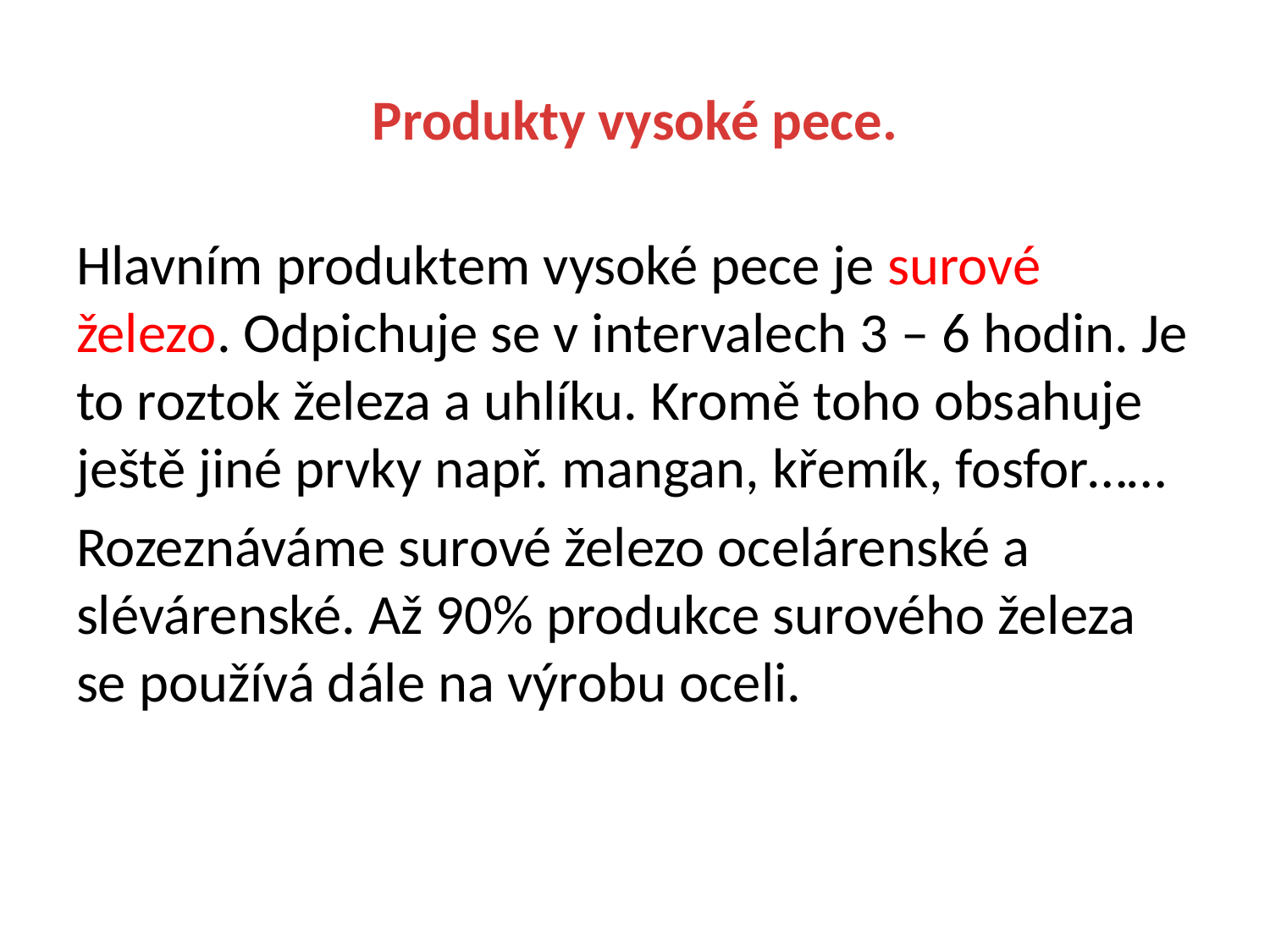

# Produkty vysoké pece.
Hlavním produktem vysoké pece je surové železo. Odpichuje se v intervalech 3 – 6 hodin. Je to roztok železa a uhlíku. Kromě toho obsahuje ještě jiné prvky např. mangan, křemík, fosfor……
Rozeznáváme surové železo ocelárenské a slévárenské. Až 90% produkce surového železa se používá dále na výrobu oceli.